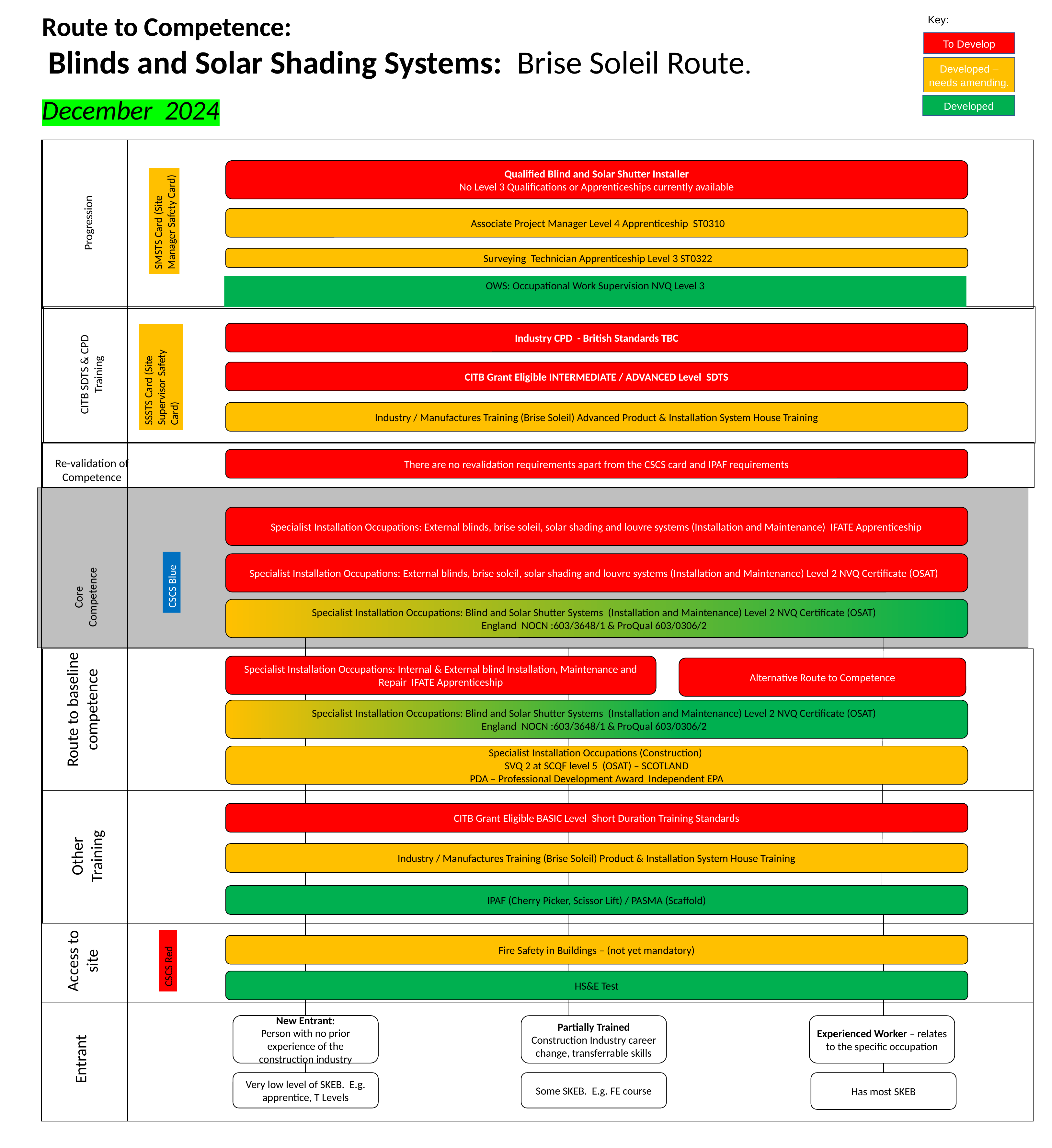

Route to Competence:
 Blinds and Solar Shading Systems:  Brise Soleil Route.

December  2024
Key:
To Develop
Developed – needs amending.
Developed

 Qualified Blind and Solar Shutter Installer
No Level 3 Qualifications or Apprenticeships currently available

SMSTS Card (Site Manager Safety Card)
 Associate Project Manager Level 4 Apprenticeship  ST0310
Progression
 Surveying  Technician Apprenticeship Level 3 ST0322
OWS: Occupational Work Supervision NVQ Level 3

Industry CPD  - British Standards TBC
SSSTS Card (Site Supervisor Safety Card)
CITB SDTS & CPD Training
CITB Grant Eligible INTERMEDIATE / ADVANCED Level  SDTS
Industry / Manufactures Training (Brise Soleil) Advanced Product & Installation System House Training

There are no revalidation requirements apart from the CSCS card and IPAF requirements
Re-validation of Competence

Specialist Installation Occupations: External blinds, brise soleil, solar shading and louvre systems (Installation and Maintenance)  IFATE Apprenticeship
Specialist Installation Occupations: External blinds, brise soleil, solar shading and louvre systems (Installation and Maintenance) Level 2 NVQ Certificate (OSAT)
CSCS Blue
Core Competence
Specialist Installation Occupations: Blind and Solar Shutter Systems  (Installation and Maintenance) Level 2 NVQ Certificate (OSAT)
England  NOCN :603/3648/1 & ProQual 603/0306/2

Specialist Installation Occupations: Internal & External blind Installation, Maintenance and Repair  IFATE Apprenticeship
Alternative Route to Competence
Route to baseline competence
Specialist Installation Occupations: Blind and Solar Shutter Systems  (Installation and Maintenance) Level 2 NVQ Certificate (OSAT)
England  NOCN :603/3648/1 & ProQual 603/0306/2
Specialist Installation Occupations (Construction)
SVQ 2 at SCQF level 5  (OSAT) – SCOTLAND
PDA – Professional Development Award  Independent EPA

CITB Grant Eligible BASIC Level  Short Duration Training Standards
Other Training
Industry / Manufactures Training (Brise Soleil) Product & Installation System House Training
IPAF (Cherry Picker, Scissor Lift) / PASMA (Scaffold)
Access to site
Fire Safety in Buildings – (not yet mandatory)
CSCS Red
HS&E Test

New Entrant:
Person with no prior experience of the construction industry
Partially Trained
Construction Industry career change, transferrable skills
Experienced Worker – relates to the specific occupation
Entrant
Some SKEB.  E.g. FE course
Very low level of SKEB.  E.g. apprentice, T Levels
Has most SKEB